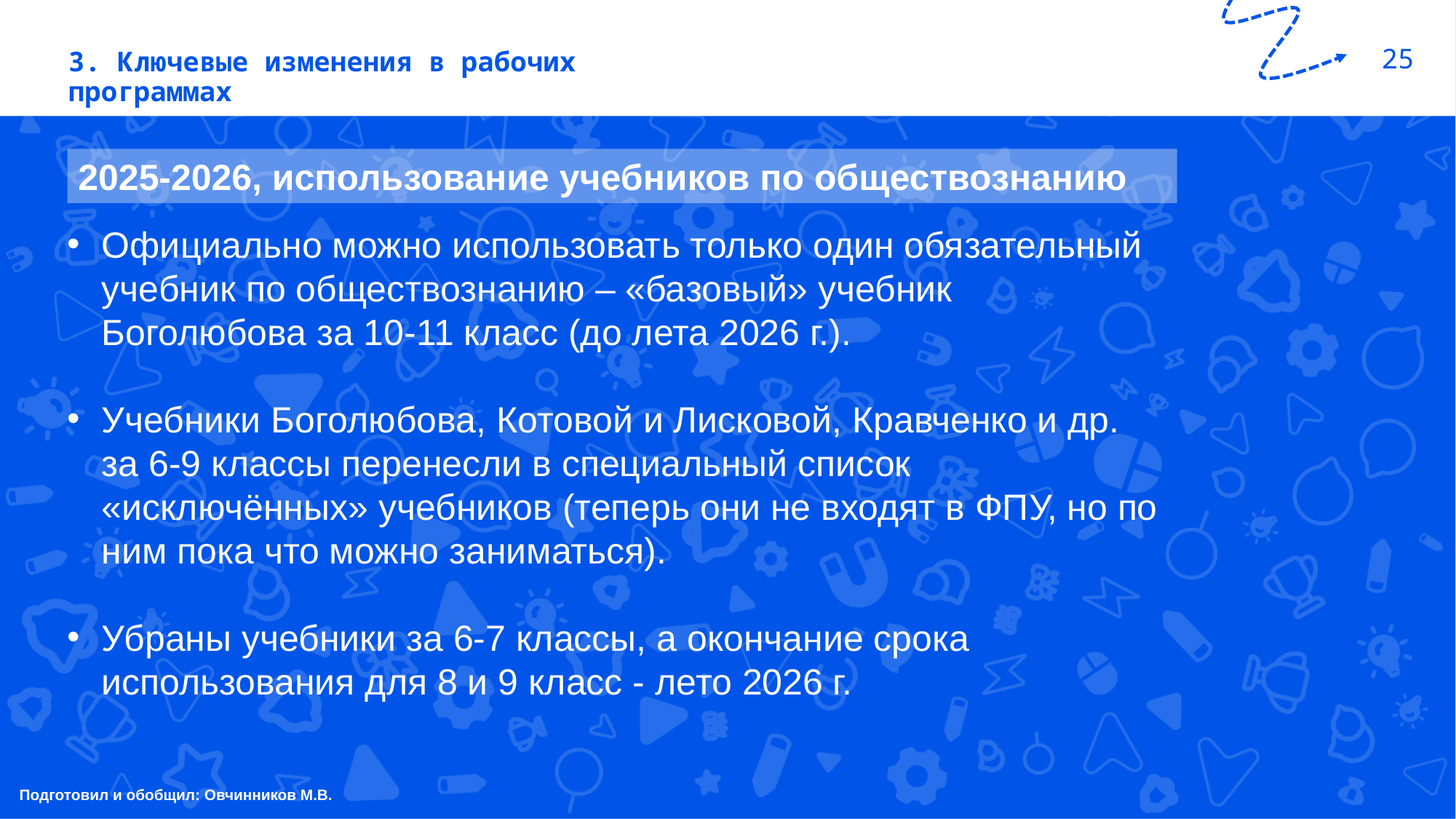

25
3. Ключевые изменения в рабочих программах
2025-2026, использование учебников по обществознанию
Официально можно использовать только один обязательный учебник по обществознанию – «базовый» учебник Боголюбова за 10-11 класс (до лета 2026 г.).

Учебники Боголюбова, Котовой и Лисковой, Кравченко и др. за 6-9 классы перенесли в специальный список «исключённых» учебников (теперь они не входят в ФПУ, но по ним пока что можно заниматься).

Убраны учебники за 6-7 классы, а окончание срока использования для 8 и 9 класс - лето 2026 г.
Подготовил и обобщил: Овчинников М.В.